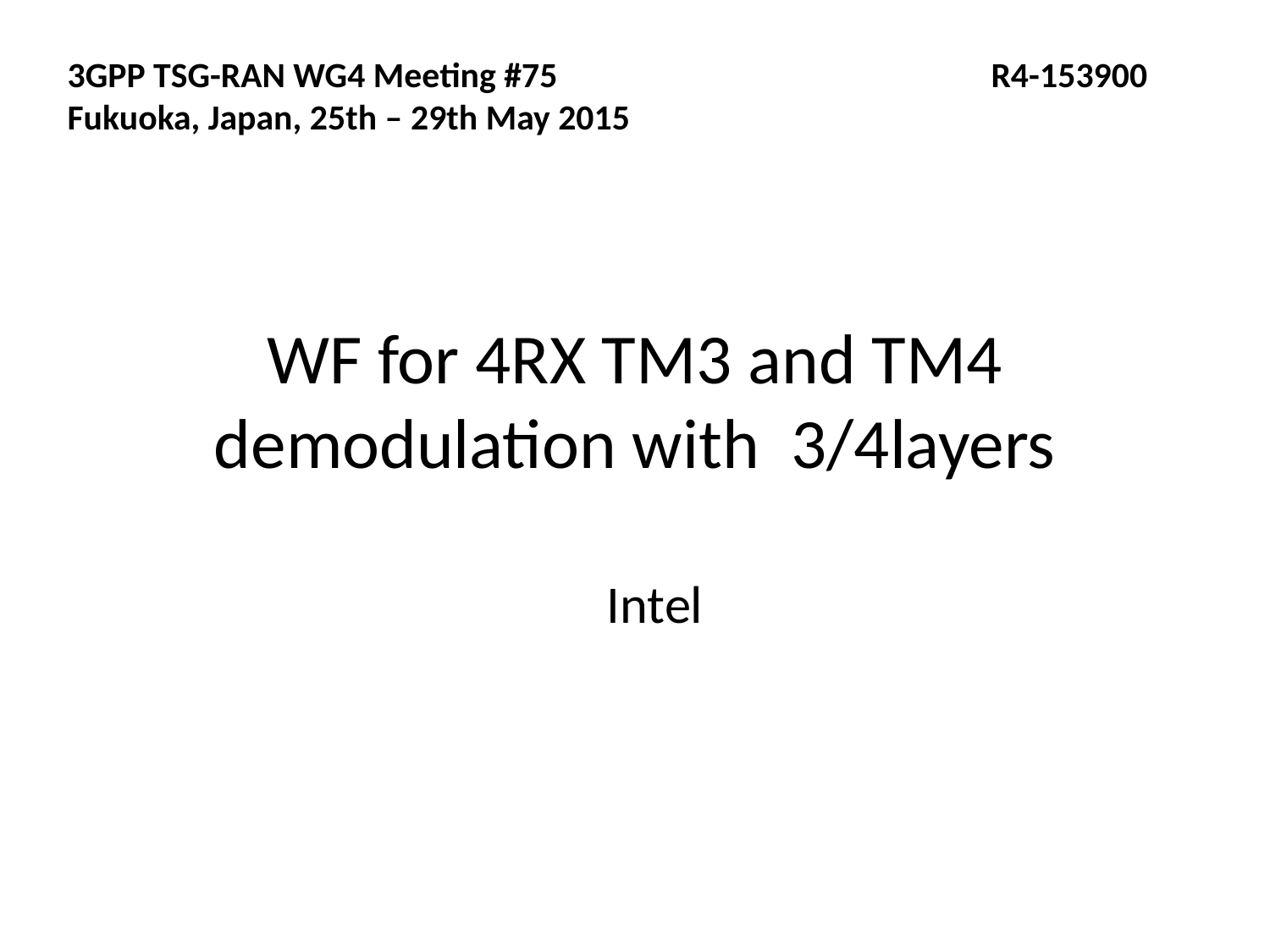

3GPP TSG-RAN WG4 Meeting #75                                                      R4-153900
Fukuoka, Japan, 25th – 29th May 2015
# WF for 4RX TM3 and TM4 demodulation with  3/4layers
Intel